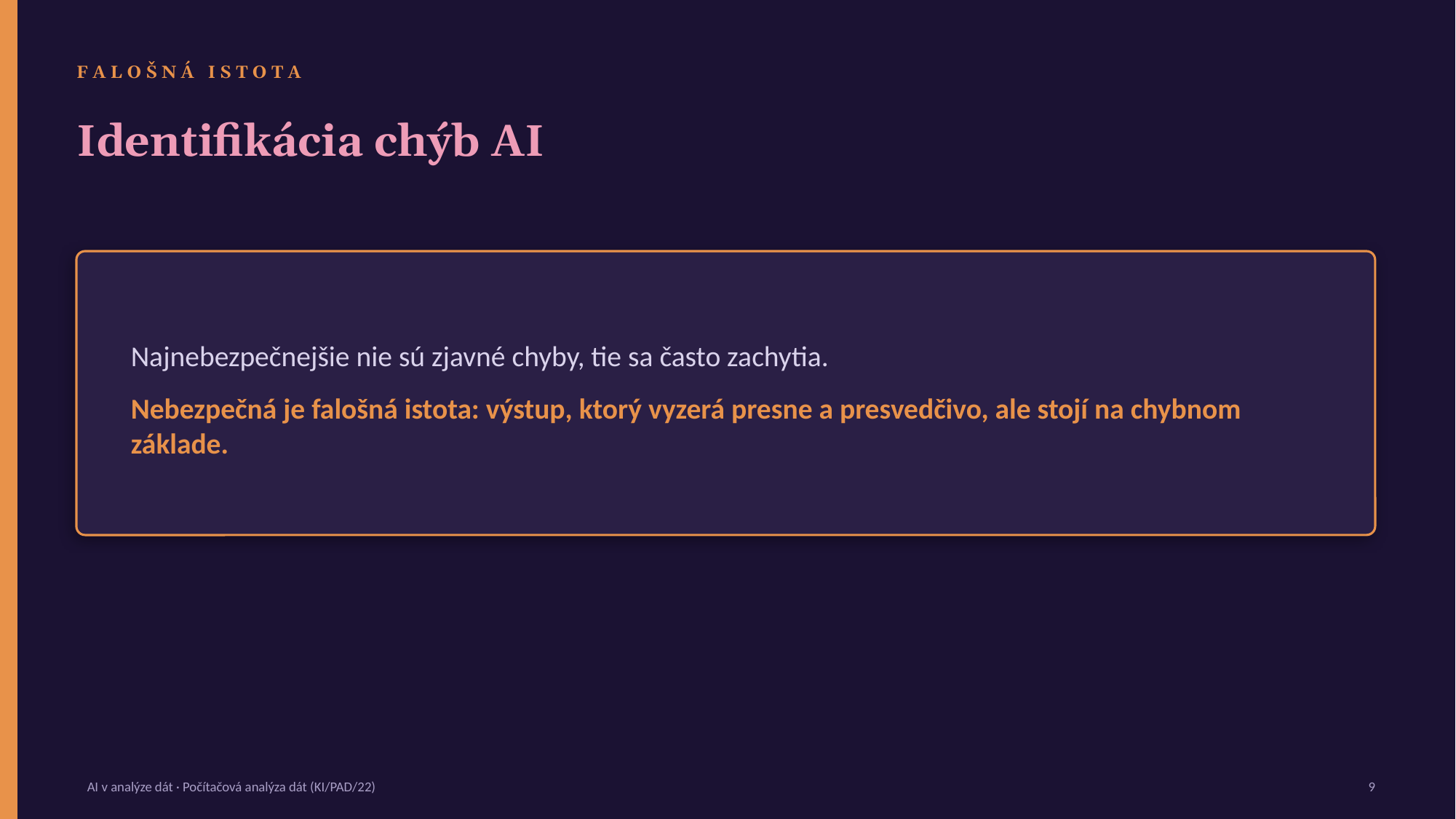

FALOŠNÁ ISTOTA
Identifikácia chýb AI

Najnebezpečnejšie nie sú zjavné chyby, tie sa často zachytia.
Nebezpečná je falošná istota: výstup, ktorý vyzerá presne a presvedčivo, ale stojí na chybnom základe.
AI v analýze dát · Počítačová analýza dát (KI/PAD/22)
9